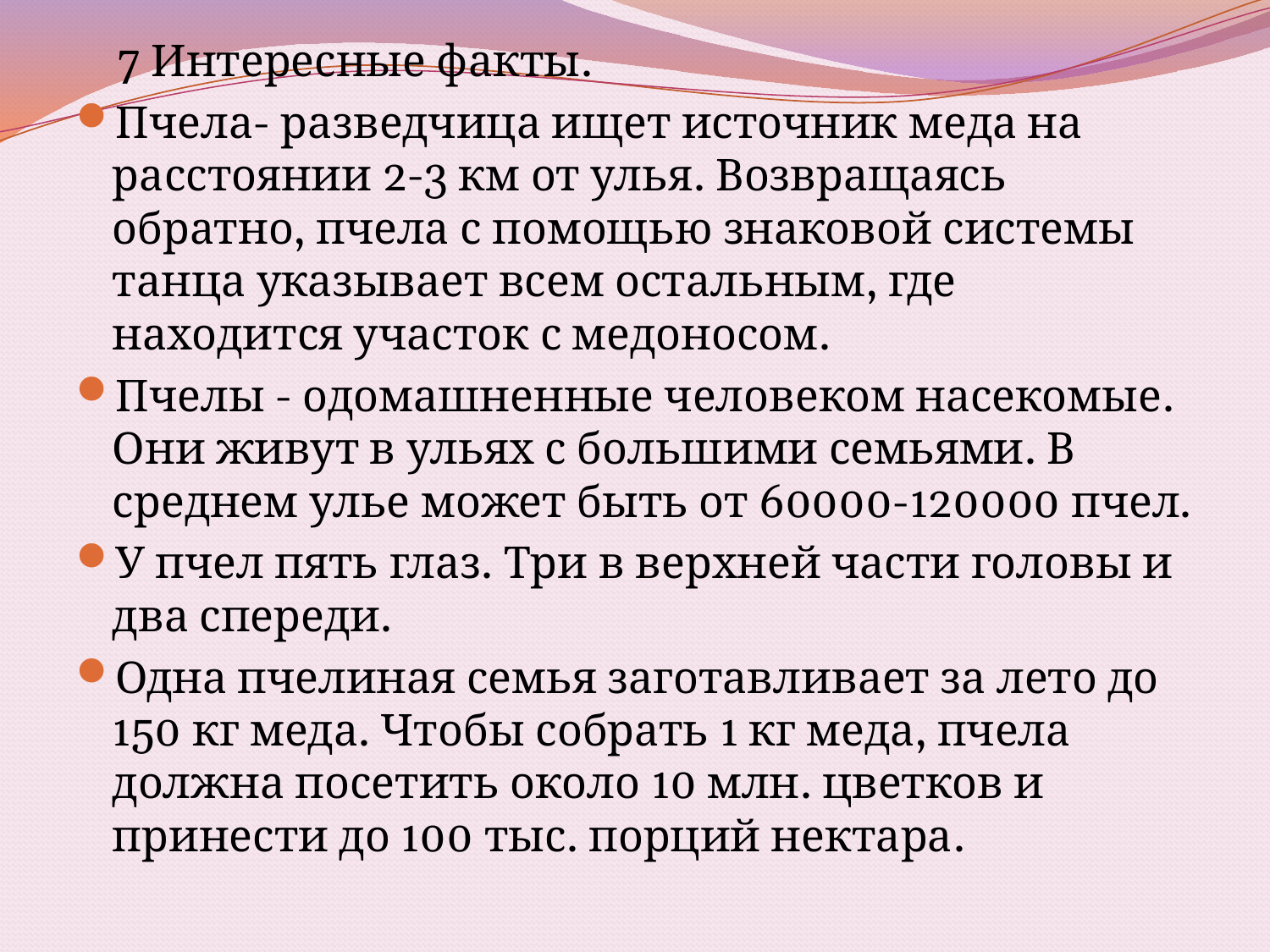

7 Интересные факты.
Пчела- разведчица ищет источник меда на расстоянии 2-3 км от улья. Возвращаясь обратно, пчела с помощью знаковой системы танца указывает всем остальным, где находится участок с медоносом.
Пчелы - одомашненные человеком насекомые. Они живут в ульях с большими семьями. В среднем улье может быть от 60000-120000 пчел.
У пчел пять глаз. Три в верхней части головы и два спереди.
Одна пчелиная семья заготавливает за лето до 150 кг меда. Чтобы собрать 1 кг меда, пчела должна посетить около 10 млн. цветков и принести до 100 тыс. порций нектара.